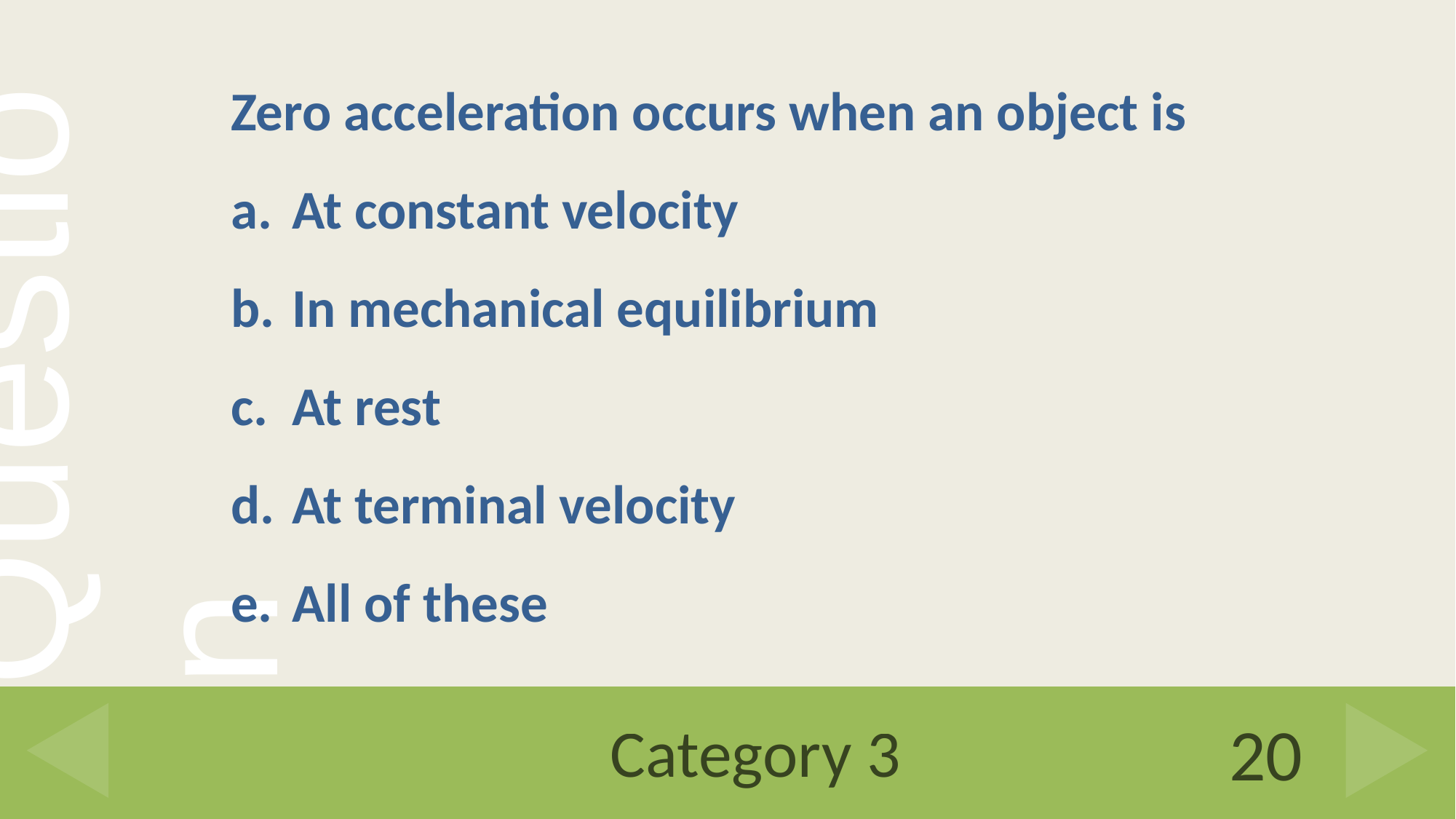

Zero acceleration occurs when an object is
At constant velocity
In mechanical equilibrium
At rest
At terminal velocity
All of these
# Category 3
20